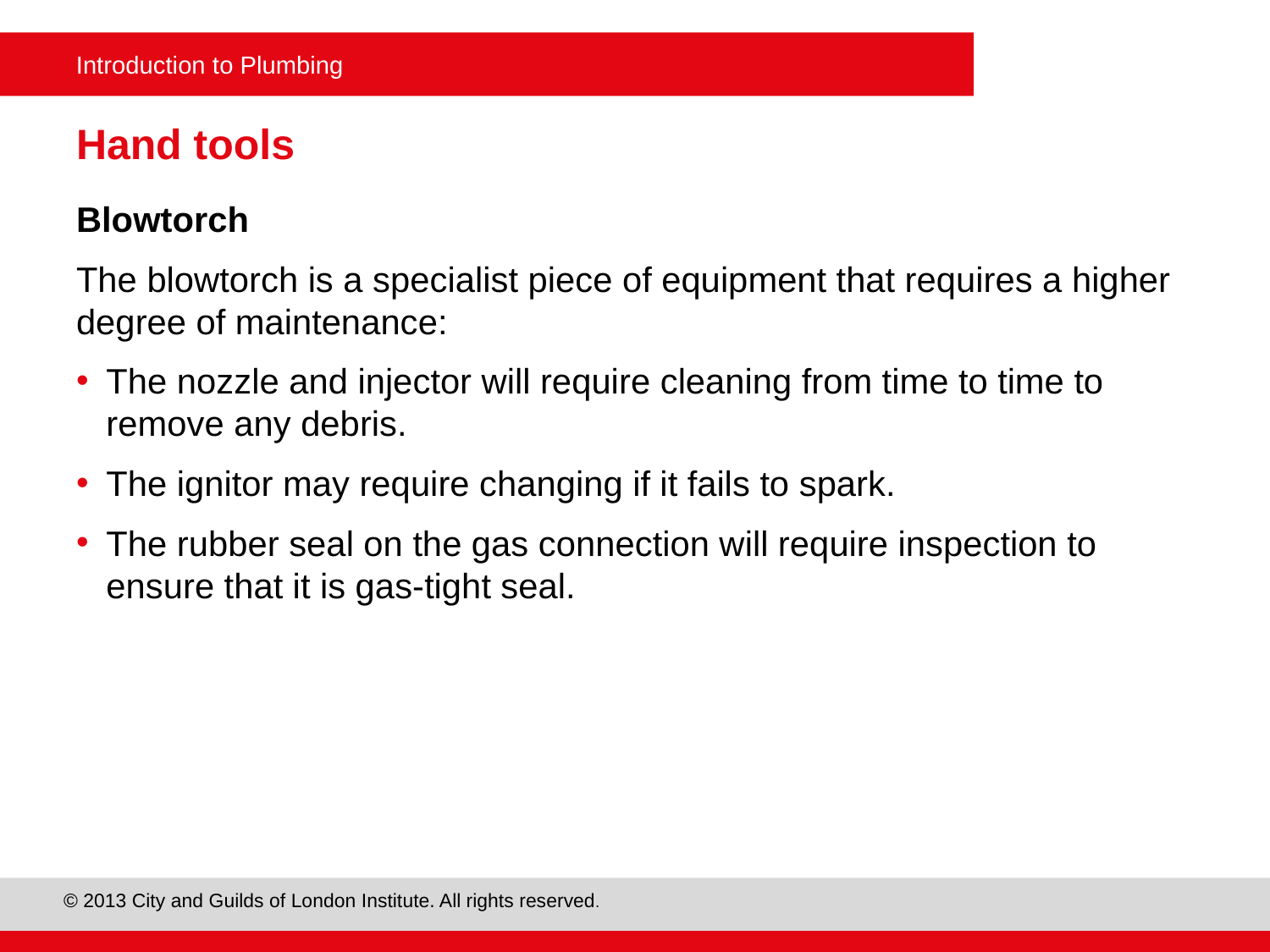

# Hand tools
Blowtorch
The blowtorch is a specialist piece of equipment that requires a higher degree of maintenance:
The nozzle and injector will require cleaning from time to time to remove any debris.
The ignitor may require changing if it fails to spark.
The rubber seal on the gas connection will require inspection to ensure that it is gas-tight seal.